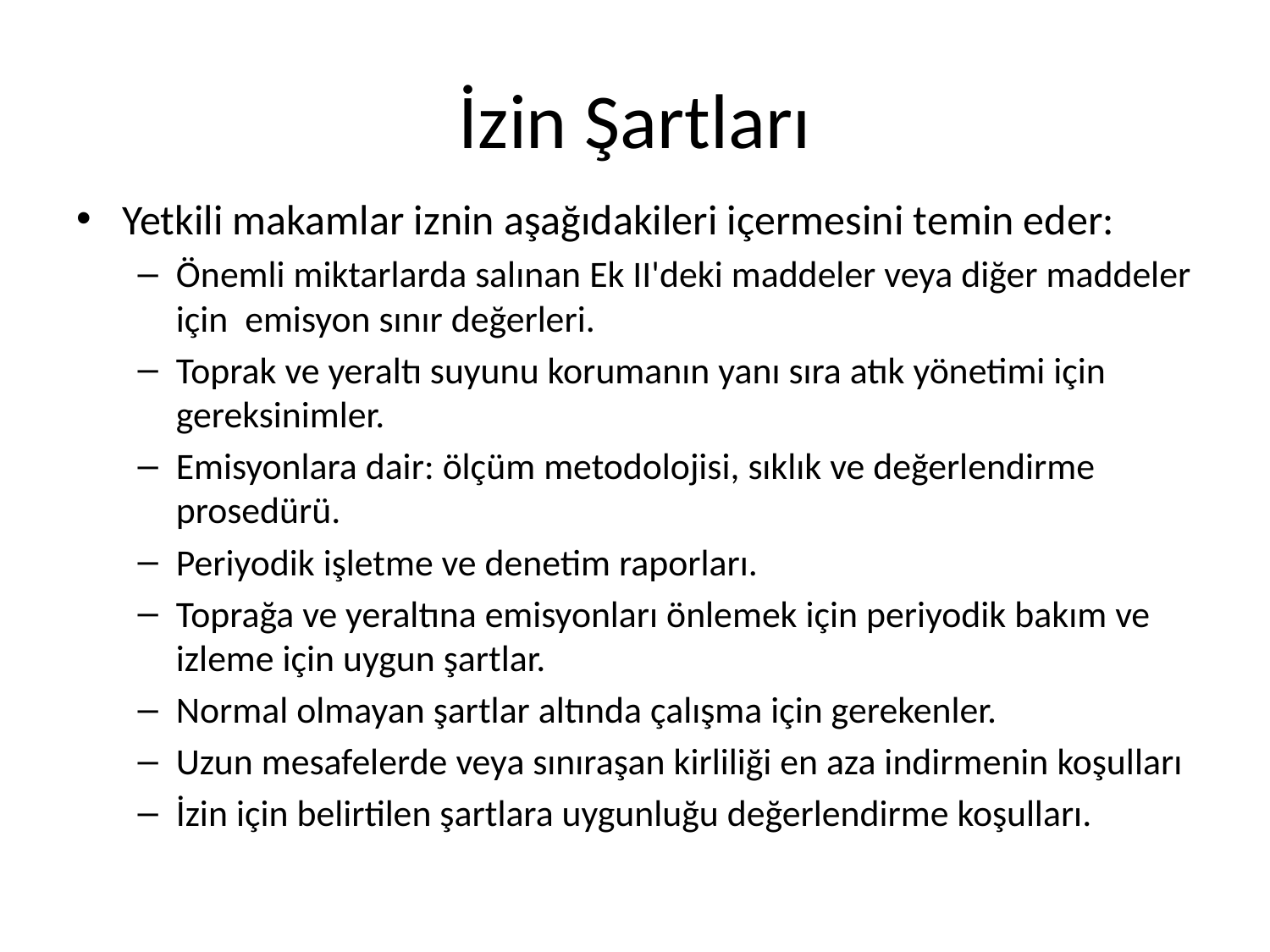

# İzin Şartları
Yetkili makamlar iznin aşağıdakileri içermesini temin eder:
Önemli miktarlarda salınan Ek II'deki maddeler veya diğer maddeler için  emisyon sınır değerleri.
Toprak ve yeraltı suyunu korumanın yanı sıra atık yönetimi için gereksinimler.
Emisyonlara dair: ölçüm metodolojisi, sıklık ve değerlendirme prosedürü.
Periyodik işletme ve denetim raporları.
Toprağa ve yeraltına emisyonları önlemek için periyodik bakım ve izleme için uygun şartlar.
Normal olmayan şartlar altında çalışma için gerekenler.
Uzun mesafelerde veya sınıraşan kirliliği en aza indirmenin koşulları
İzin için belirtilen şartlara uygunluğu değerlendirme koşulları.